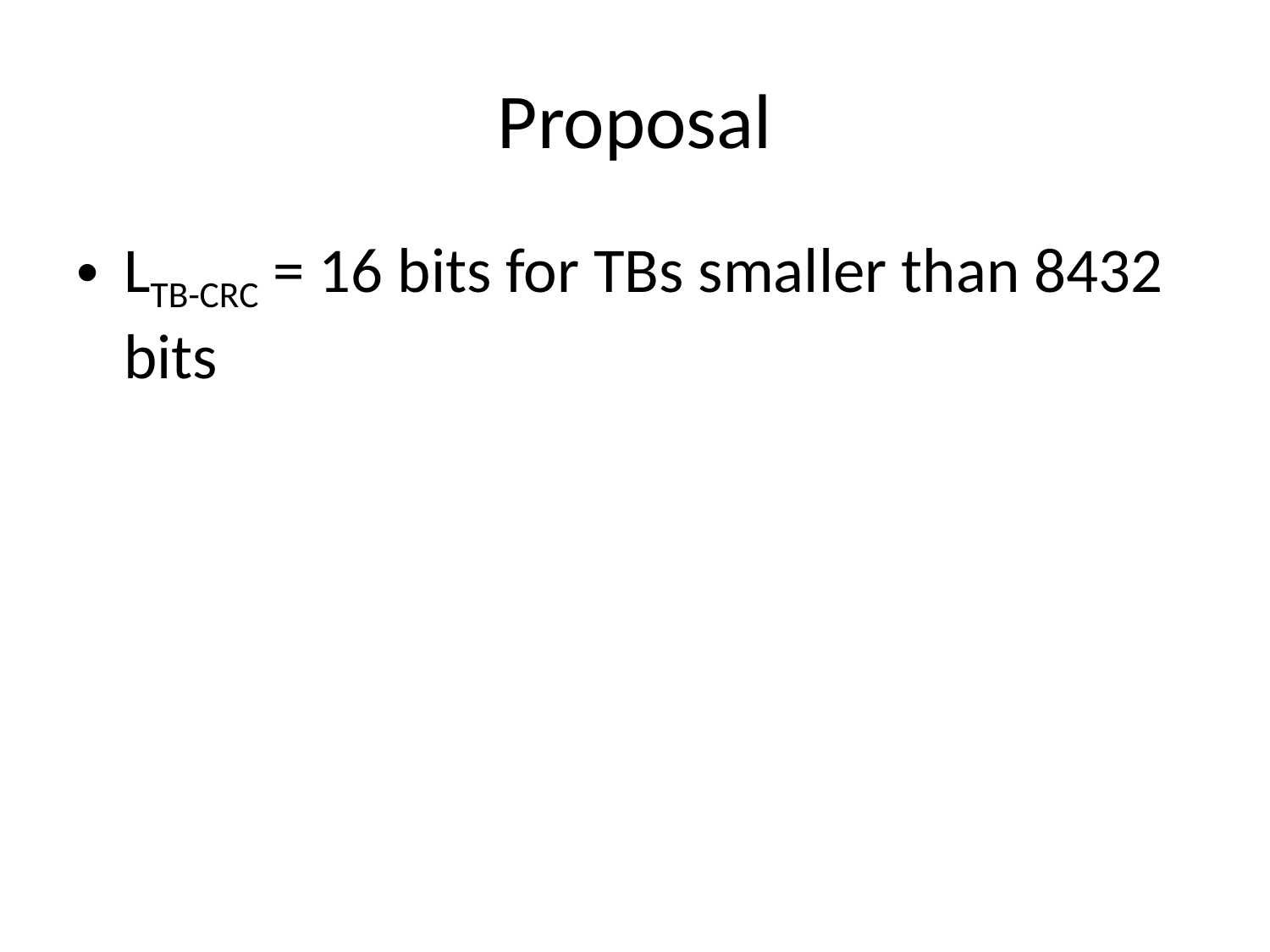

# Proposal
LTB-CRC = 16 bits for TBs smaller than 8432 bits